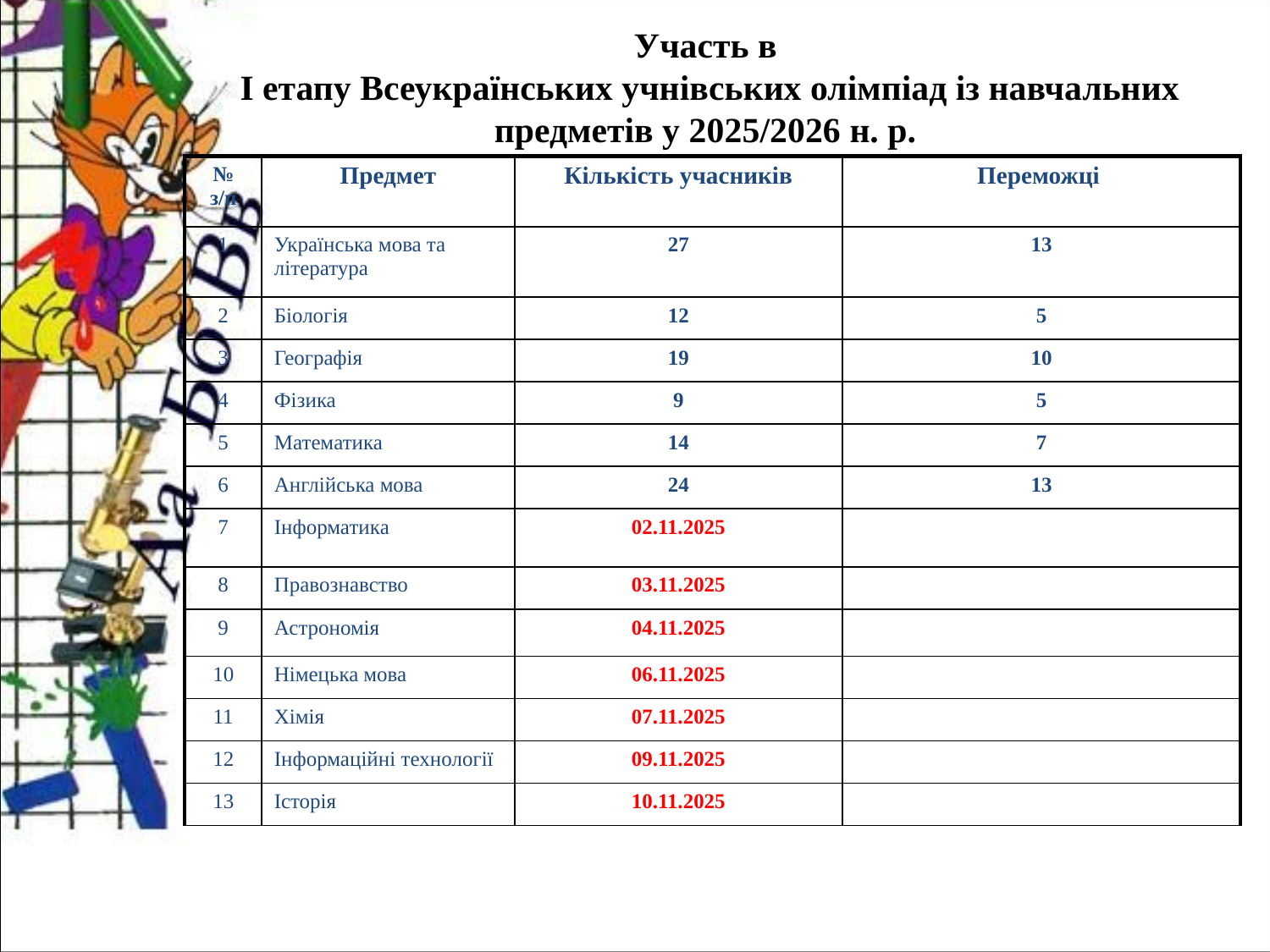

Участь в
І етапу Всеукраїнських учнівських олімпіад із навчальних предметів у 2025/2026 н. р.

| № з/п | Предмет | Кількість учасників | Переможці |
| --- | --- | --- | --- |
| 1 | Українська мова та література | 27 | 13 |
| 2 | Біологія | 12 | 5 |
| 3 | Географія | 19 | 10 |
| 4 | Фізика | 9 | 5 |
| 5 | Математика | 14 | 7 |
| 6 | Англійська мова | 24 | 13 |
| 7 | Інформатика | 02.11.2025 |  |
| 8 | Правознавство | 03.11.2025 |  |
| 9 | Астрономія | 04.11.2025 |  |
| 10 | Німецька мова | 06.11.2025 |  |
| 11 | Хімія | 07.11.2025 |  |
| 12 | Інформаційні технології | 09.11.2025 |  |
| 13 | Історія | 10.11.2025 |  |